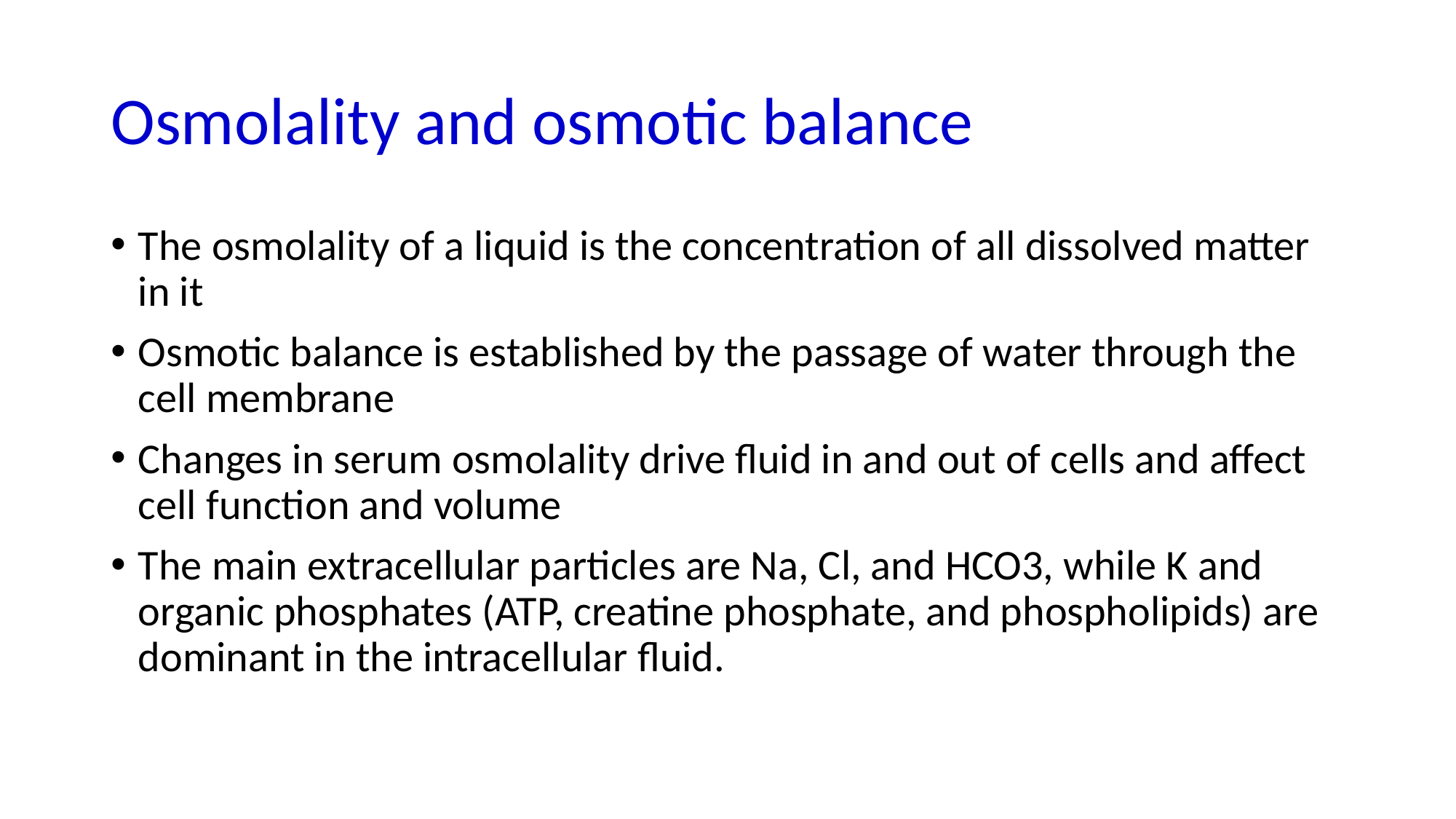

# Osmolality and osmotic balance
The osmolality of a liquid is the concentration of all dissolved matter in it
Osmotic balance is established by the passage of water through the cell membrane
Changes in serum osmolality drive fluid in and out of cells and affect cell function and volume
The main extracellular particles are Na, Cl, and HCO3, while K and organic phosphates (ATP, creatine phosphate, and phospholipids) are dominant in the intracellular fluid.